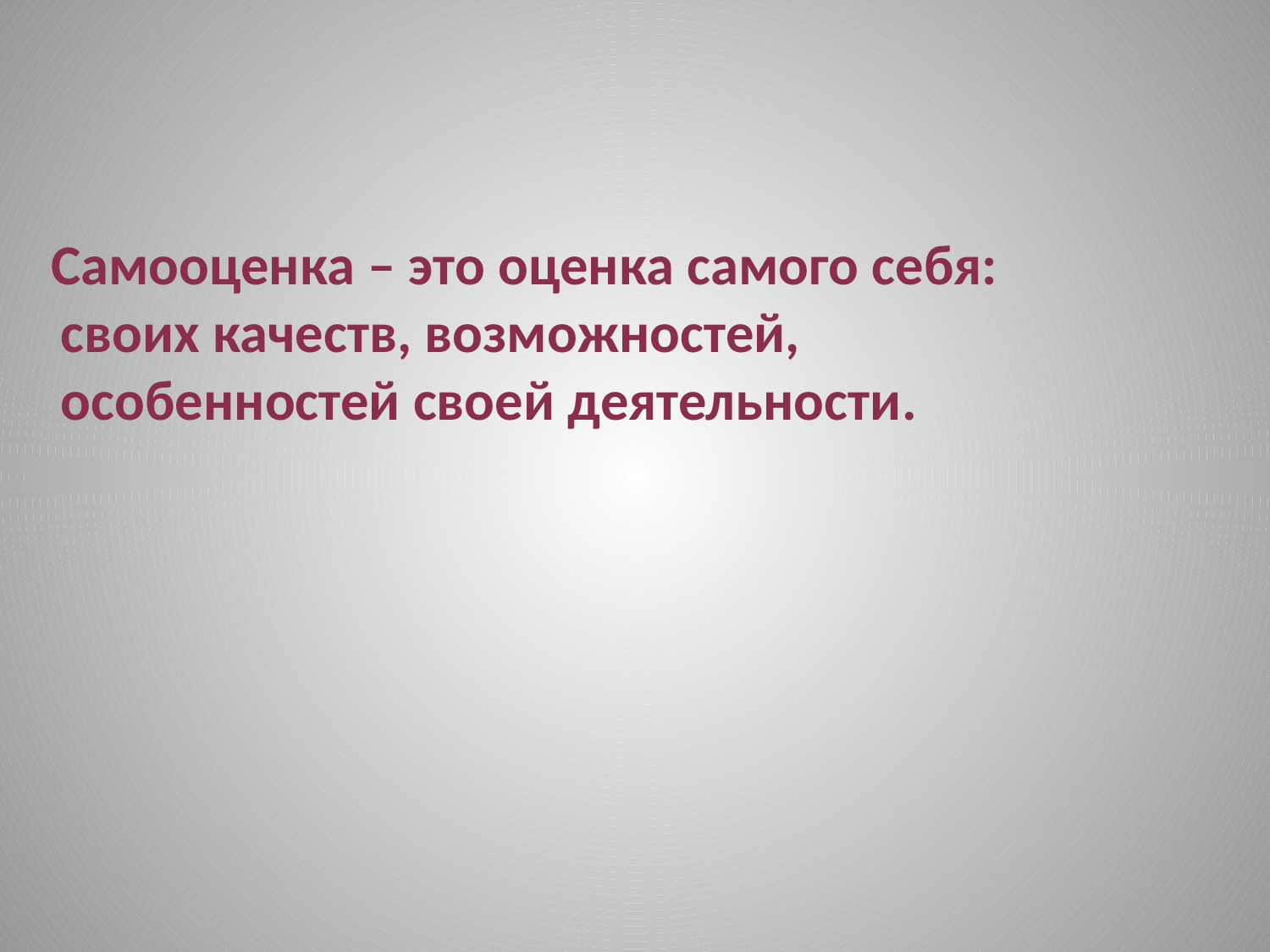

Самооценка – это оценка самого себя: своих качеств, возможностей, особенностей своей деятельности.